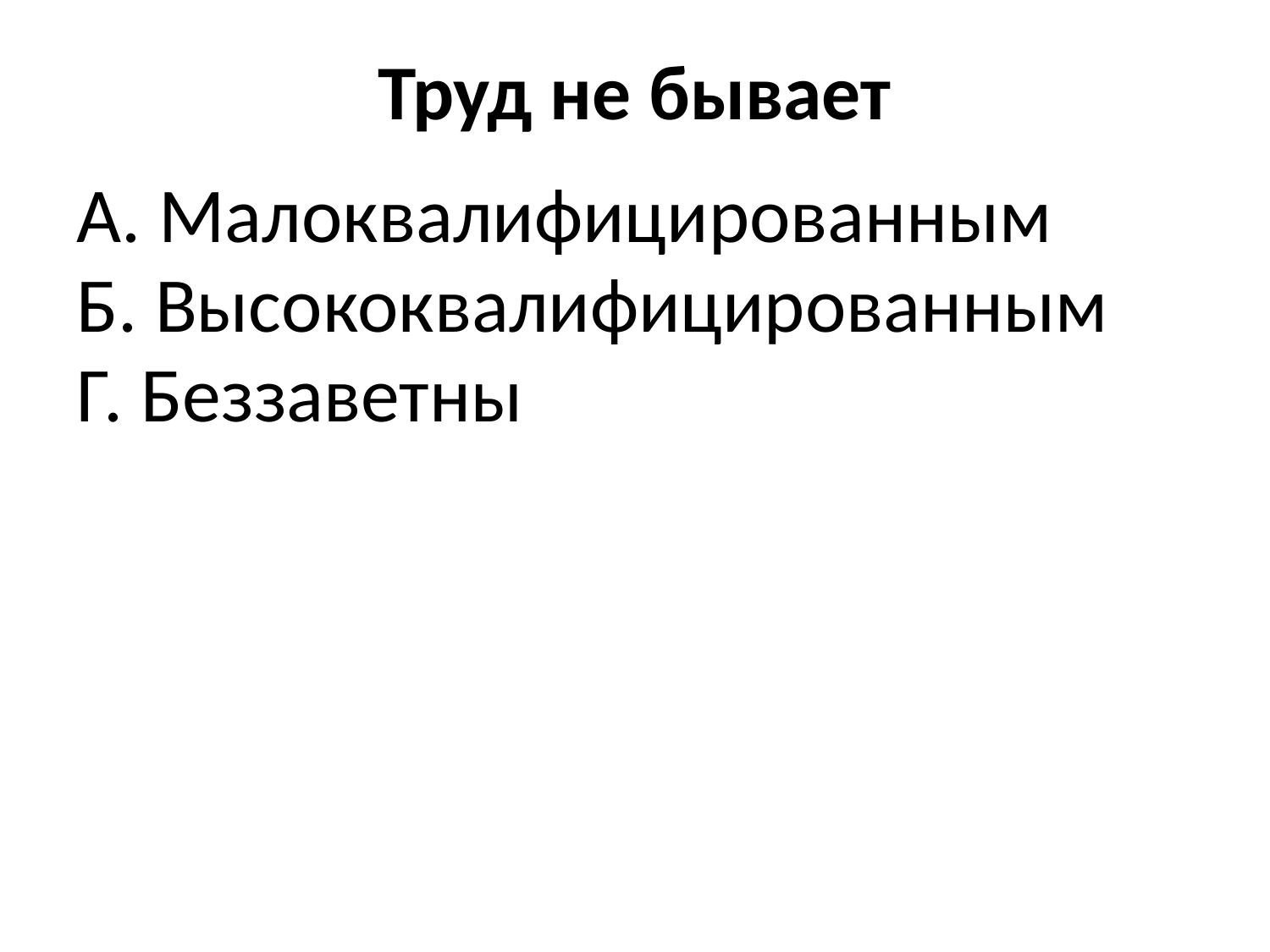

# Труд не бывает
А. Малоквалифицированным
Б. Высококвалифицированным
Г. Беззаветны